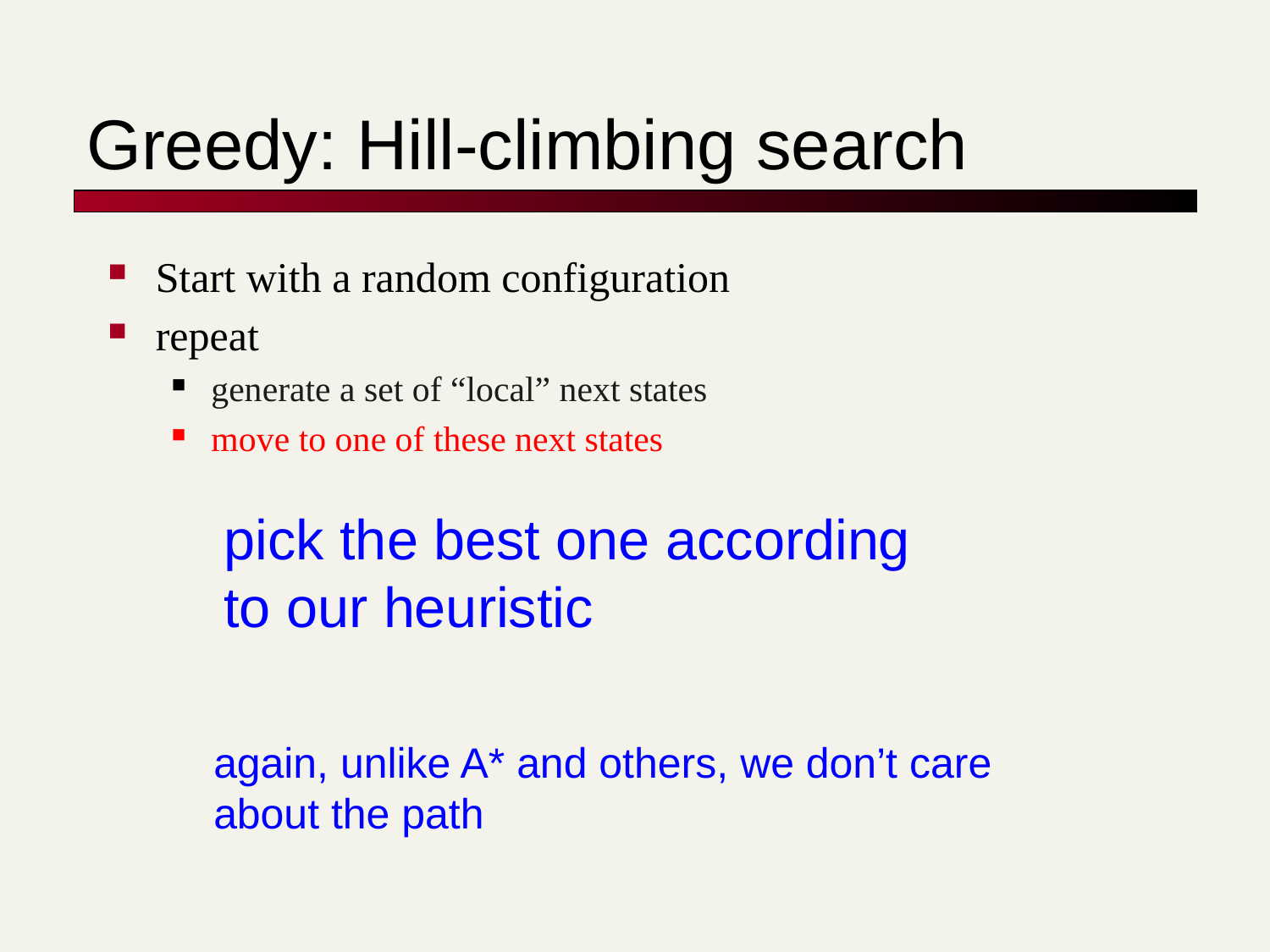

# Greedy: Hill-climbing search
Start with a random configuration
repeat
generate a set of “local” next states
move to one of these next states

pick the best one according to our heuristic
again, unlike A* and others, we don’t care about the path